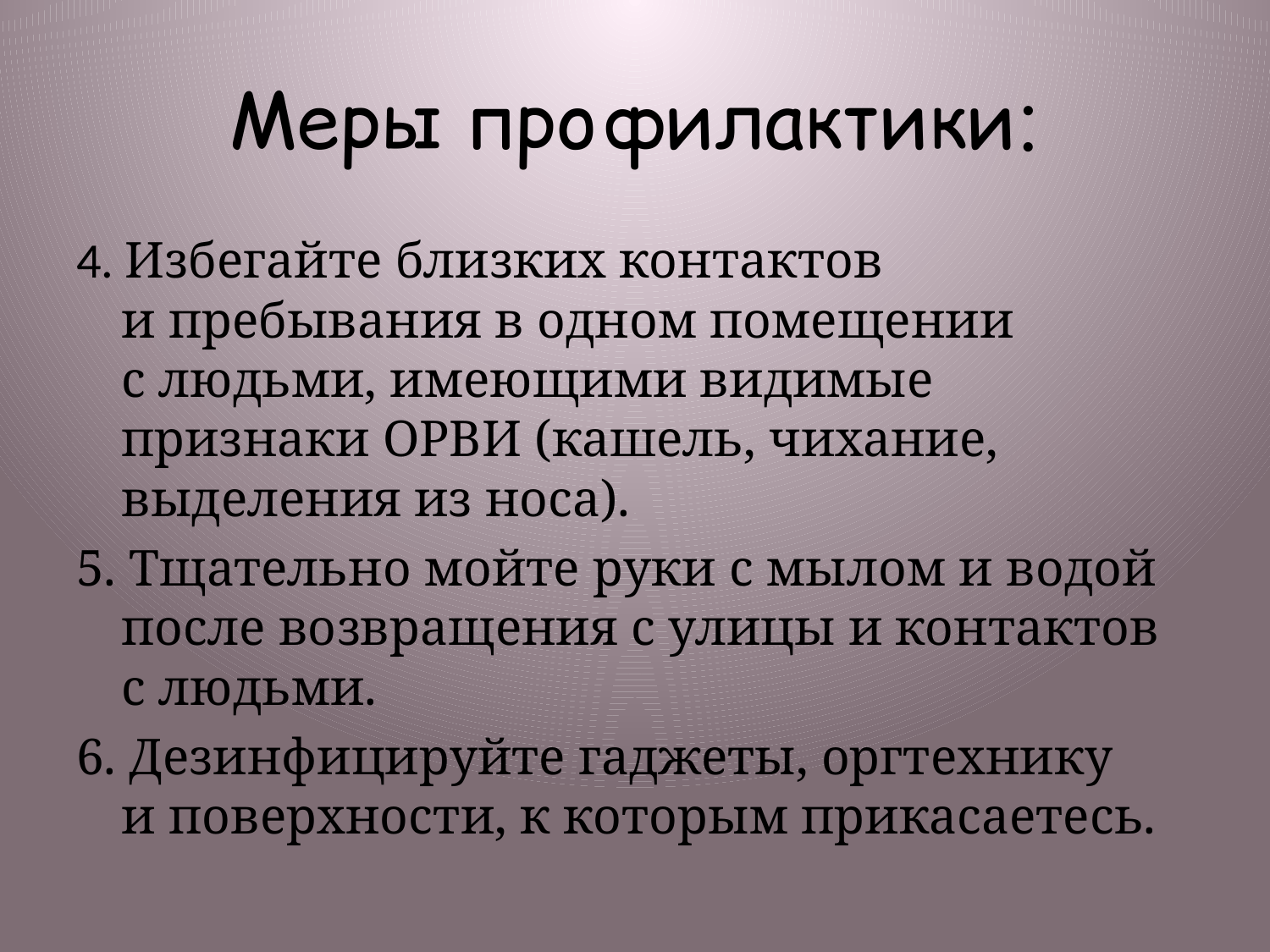

# Меры профилактики:
4. Избегайте близких контактов и пребывания в одном помещении с людьми, имеющими видимые признаки ОРВИ (кашель, чихание, выделения из носа).
5. Тщательно мойте руки с мылом и водой после возвращения с улицы и контактов с людьми.
6. Дезинфицируйте гаджеты, оргтехнику и поверхности, к которым прикасаетесь.